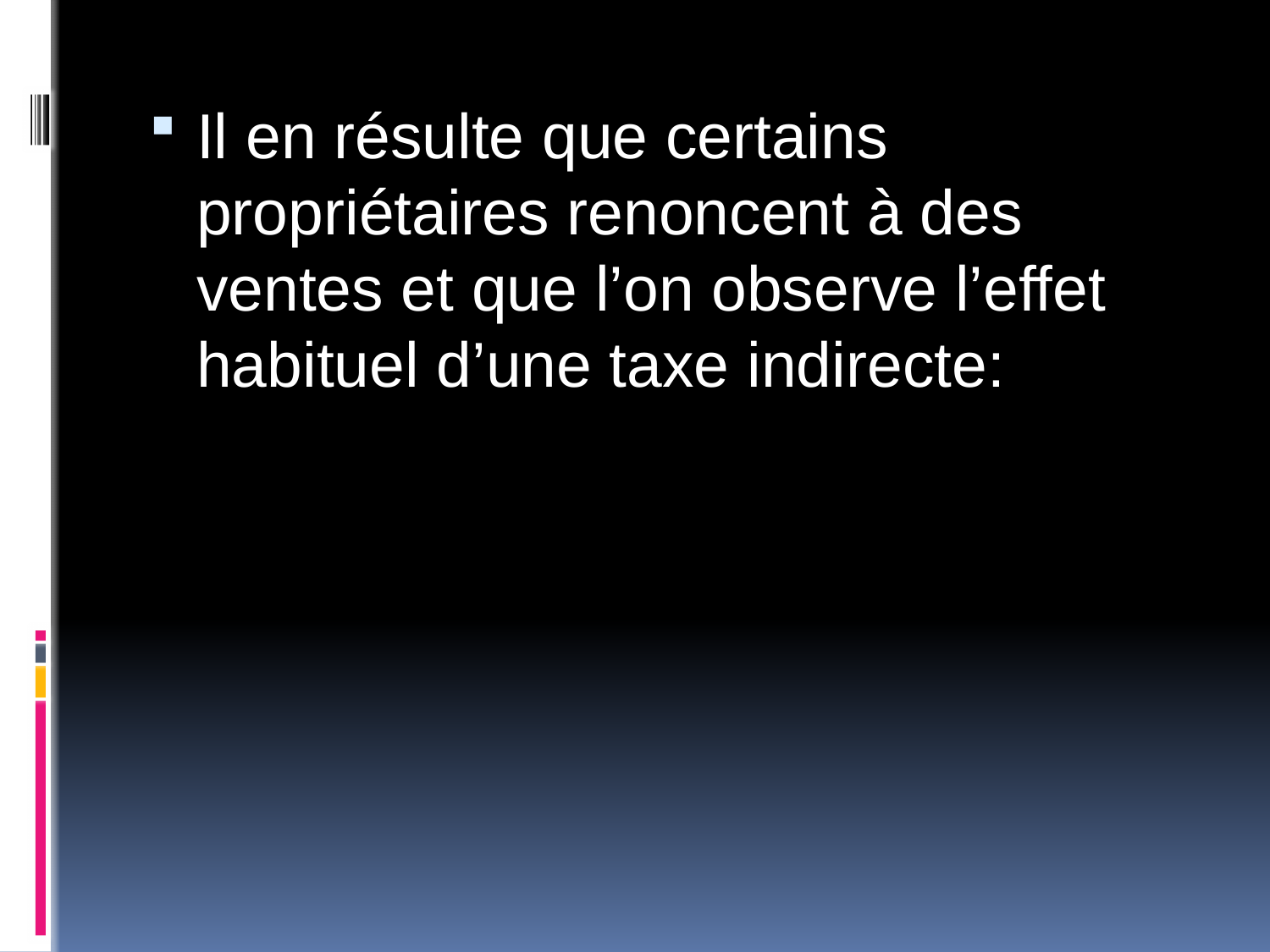

#
Il en résulte que certains propriétaires renoncent à des ventes et que l’on observe l’effet habituel d’une taxe indirecte: